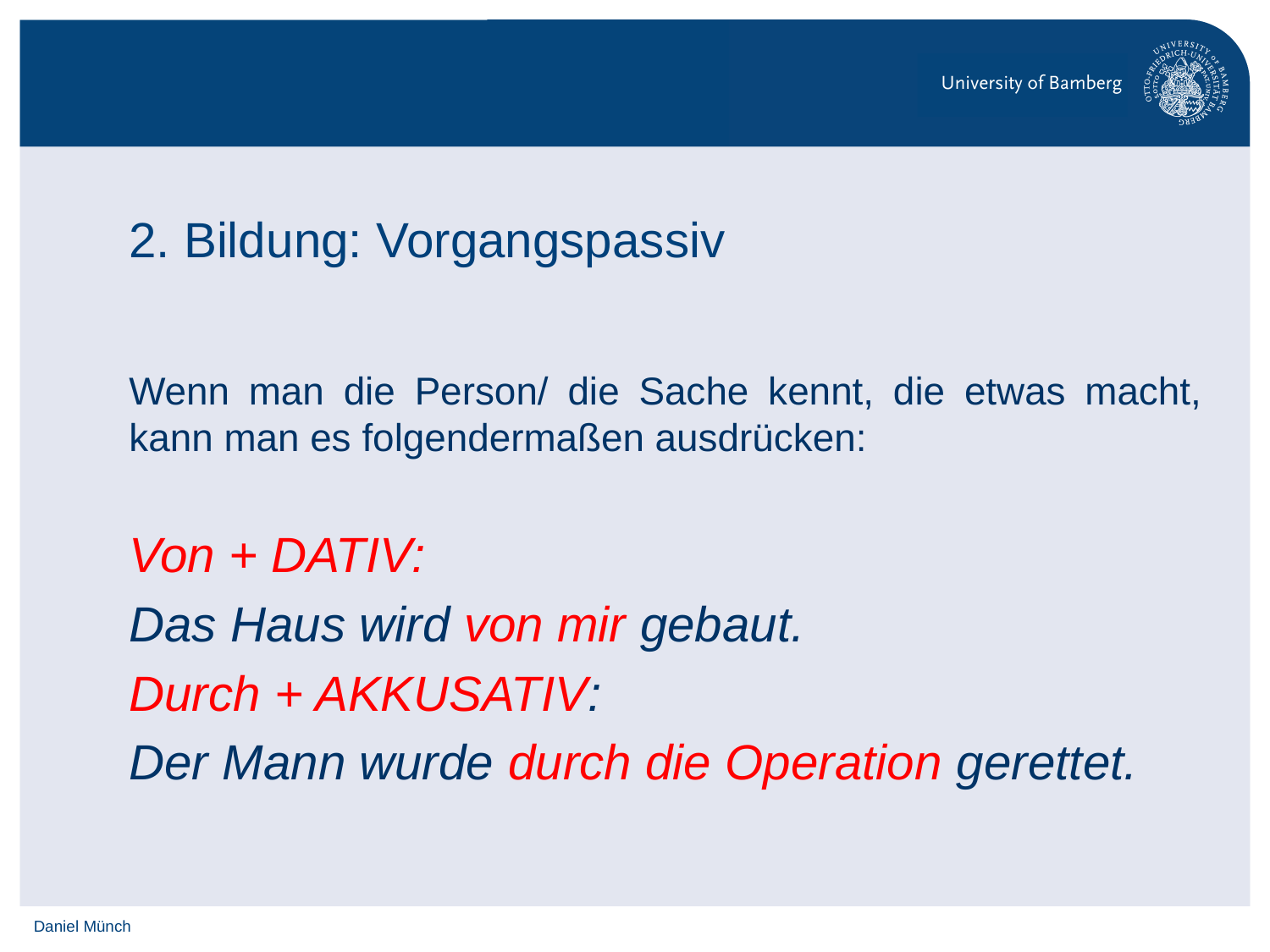

# 2. Bildung: Vorgangspassiv
Wenn man die Person/ die Sache kennt, die etwas macht, kann man es folgendermaßen ausdrücken:

Von + DATIV:
Das Haus wird von mir gebaut.
Durch + AKKUSATIV:
Der Mann wurde durch die Operation gerettet.